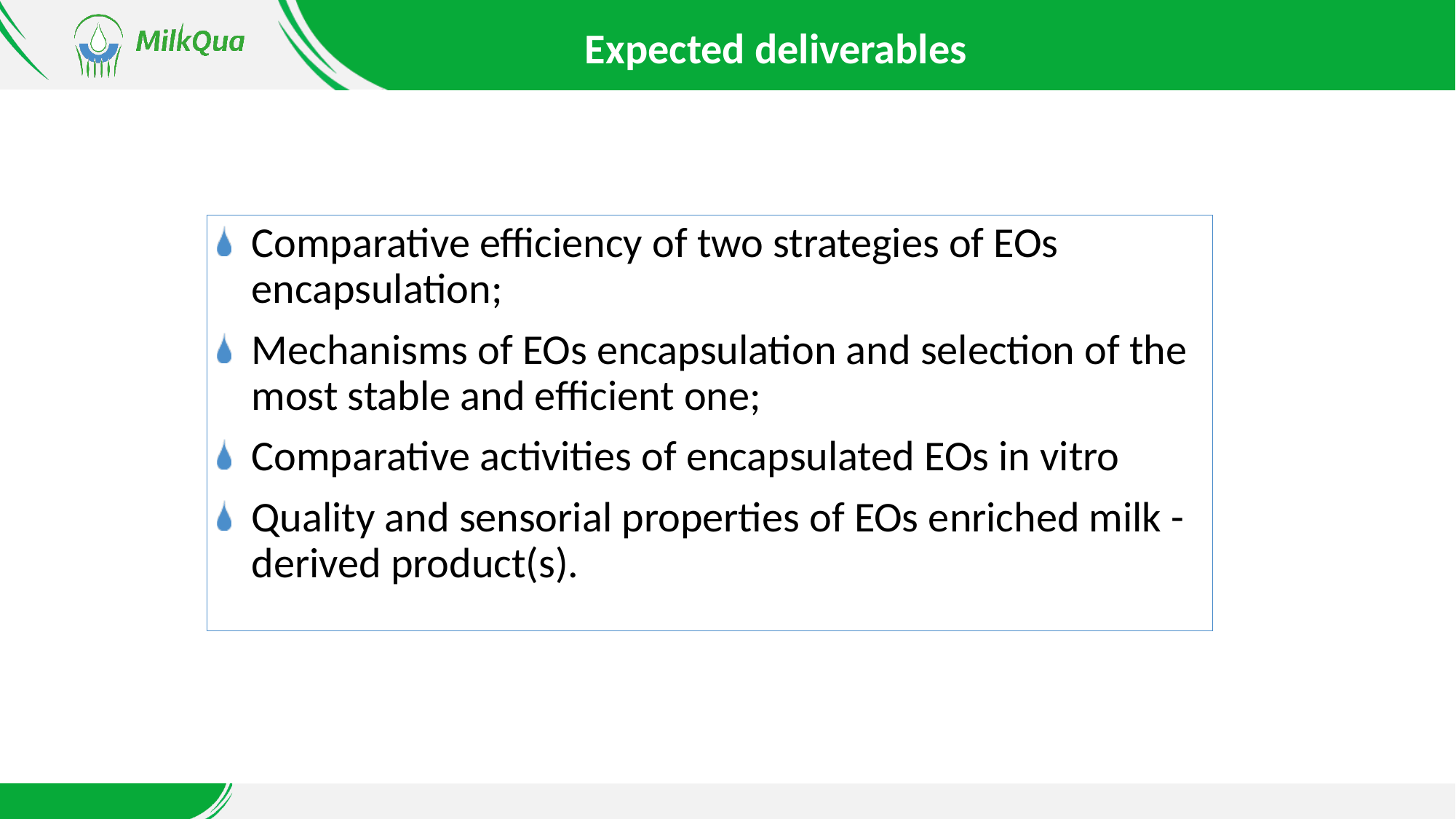

Expected deliverables
Comparative efficiency of two strategies of EOs encapsulation;
Mechanisms of EOs encapsulation and selection of the most stable and efficient one;
Comparative activities of encapsulated EOs in vitro
Quality and sensorial properties of EOs enriched milk - derived product(s).